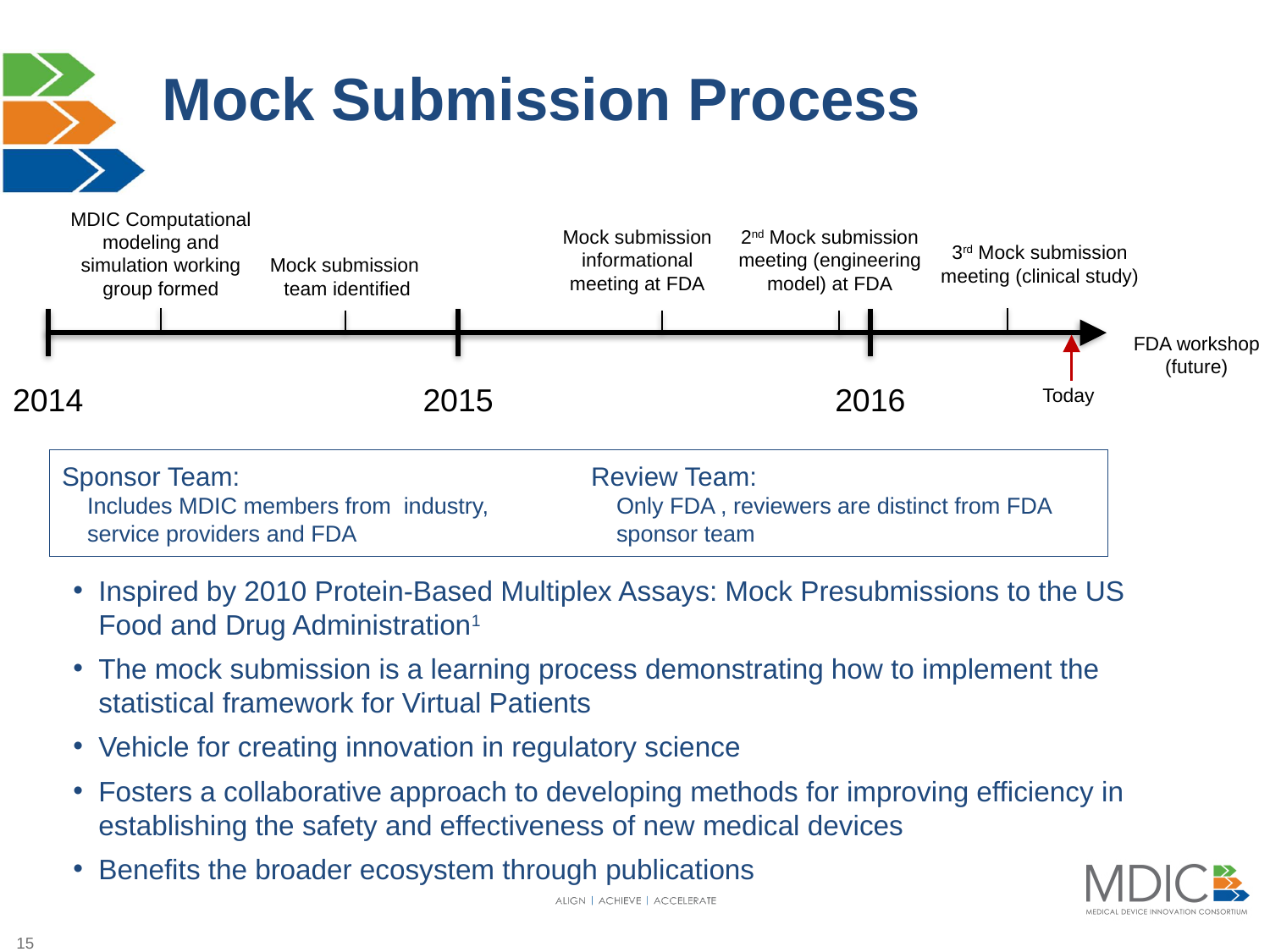

# Mock Submission Process
MDIC Computational modeling and simulation working group formed
Mock submission informational meeting at FDA
2nd Mock submission meeting (engineering model) at FDA
3rd Mock submission meeting (clinical study)
Mock submission  team identified
FDA workshop (future)
2014
2015
2016
Today
Sponsor Team:
Includes MDIC members from  industry, service providers and FDA
Review Team:
Only FDA , reviewers are distinct from FDA sponsor team
Inspired by 2010 Protein-Based Multiplex Assays: Mock Presubmissions to the US Food and Drug Administration1
The mock submission is a learning process demonstrating how to implement the statistical framework for Virtual Patients
Vehicle for creating innovation in regulatory science
Fosters a collaborative approach to developing methods for improving efficiency in establishing the safety and effectiveness of new medical devices
Benefits the broader ecosystem through publications